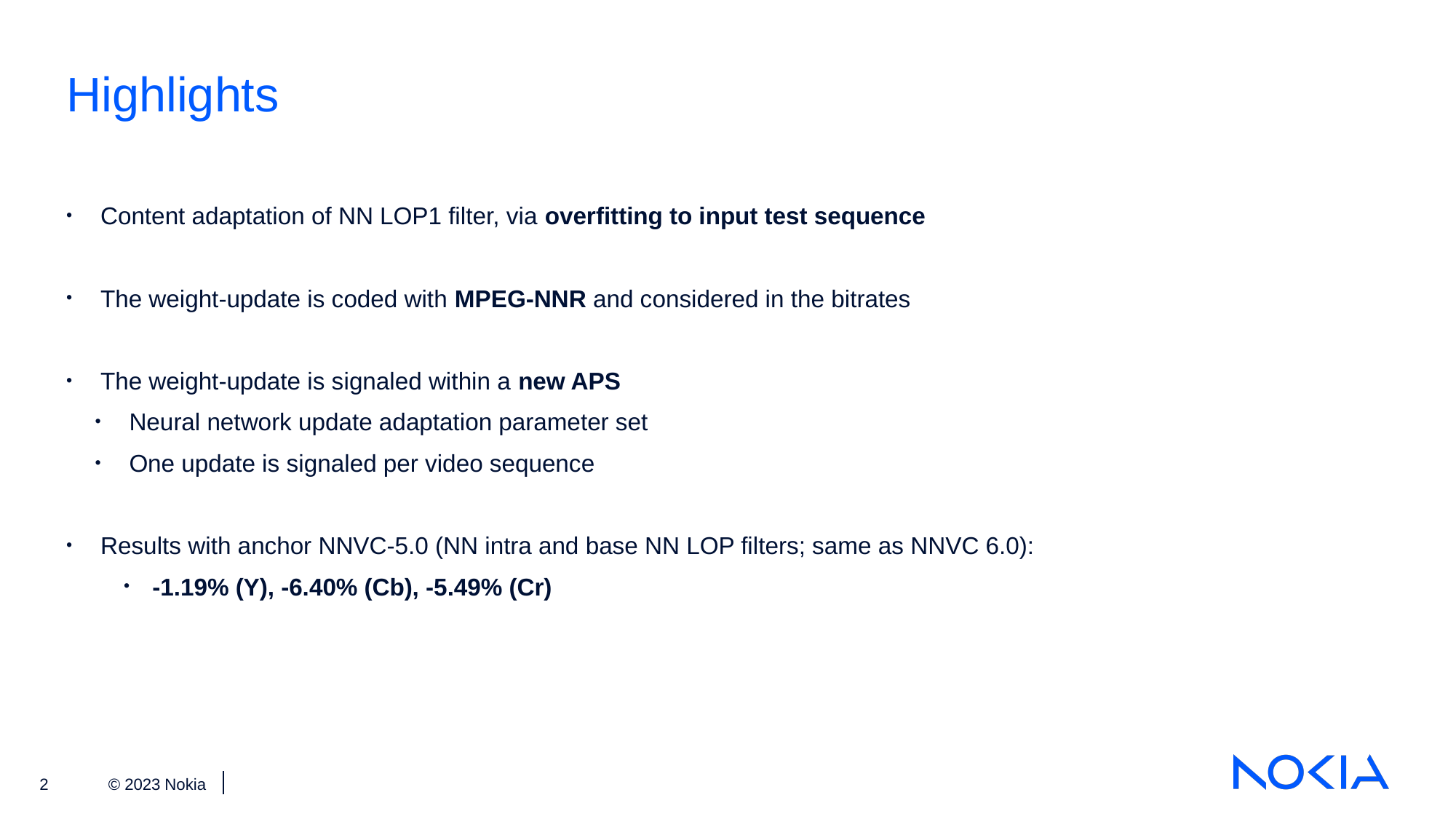

Highlights

Content adaptation of NN LOP1 filter, via overfitting to input test sequence

The weight-update is coded with MPEG-NNR and considered in the bitrates

The weight-update is signaled within a new APS
Neural network update adaptation parameter set
One update is signaled per video sequence

Results with anchor NNVC-5.0 (NN intra and base NN LOP filters; same as NNVC 6.0):
-1.19% (Y), -6.40% (Cb), -5.49% (Cr)